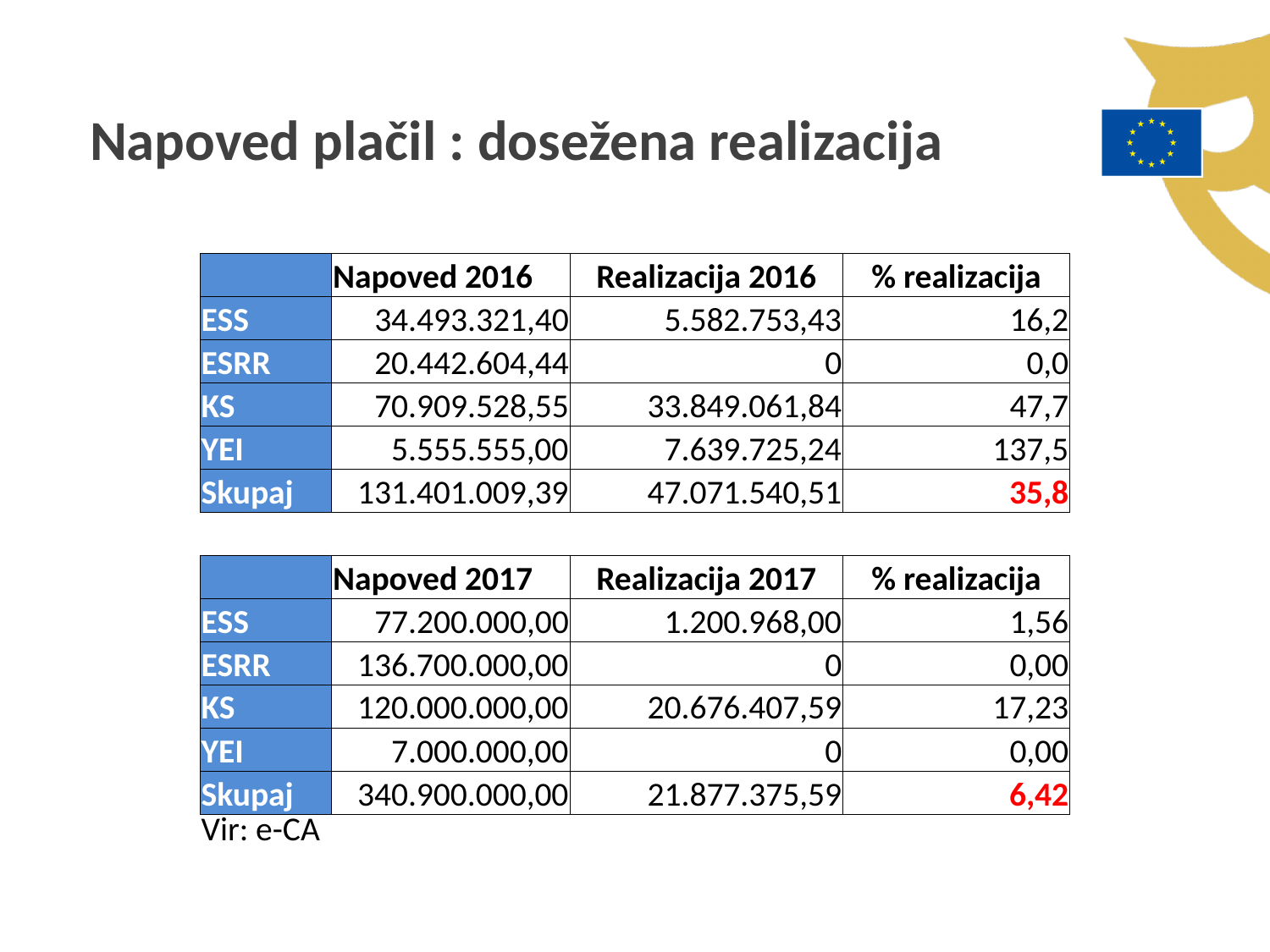

Napoved plačil : dosežena realizacija
|  | Napoved 2016 | Realizacija 2016 | % realizacija |
| --- | --- | --- | --- |
| ESS | 34.493.321,40 | 5.582.753,43 | 16,2 |
| ESRR | 20.442.604,44 | 0 | 0,0 |
| KS | 70.909.528,55 | 33.849.061,84 | 47,7 |
| YEI | 5.555.555,00 | 7.639.725,24 | 137,5 |
| Skupaj | 131.401.009,39 | 47.071.540,51 | 35,8 |
|  |  |  |  |
|  | Napoved 2017 | Realizacija 2017 | % realizacija |
| ESS | 77.200.000,00 | 1.200.968,00 | 1,56 |
| ESRR | 136.700.000,00 | 0 | 0,00 |
| KS | 120.000.000,00 | 20.676.407,59 | 17,23 |
| YEI | 7.000.000,00 | 0 | 0,00 |
| Skupaj | 340.900.000,00 | 21.877.375,59 | 6,42 |
| Vir: e-CA |  |  |  |